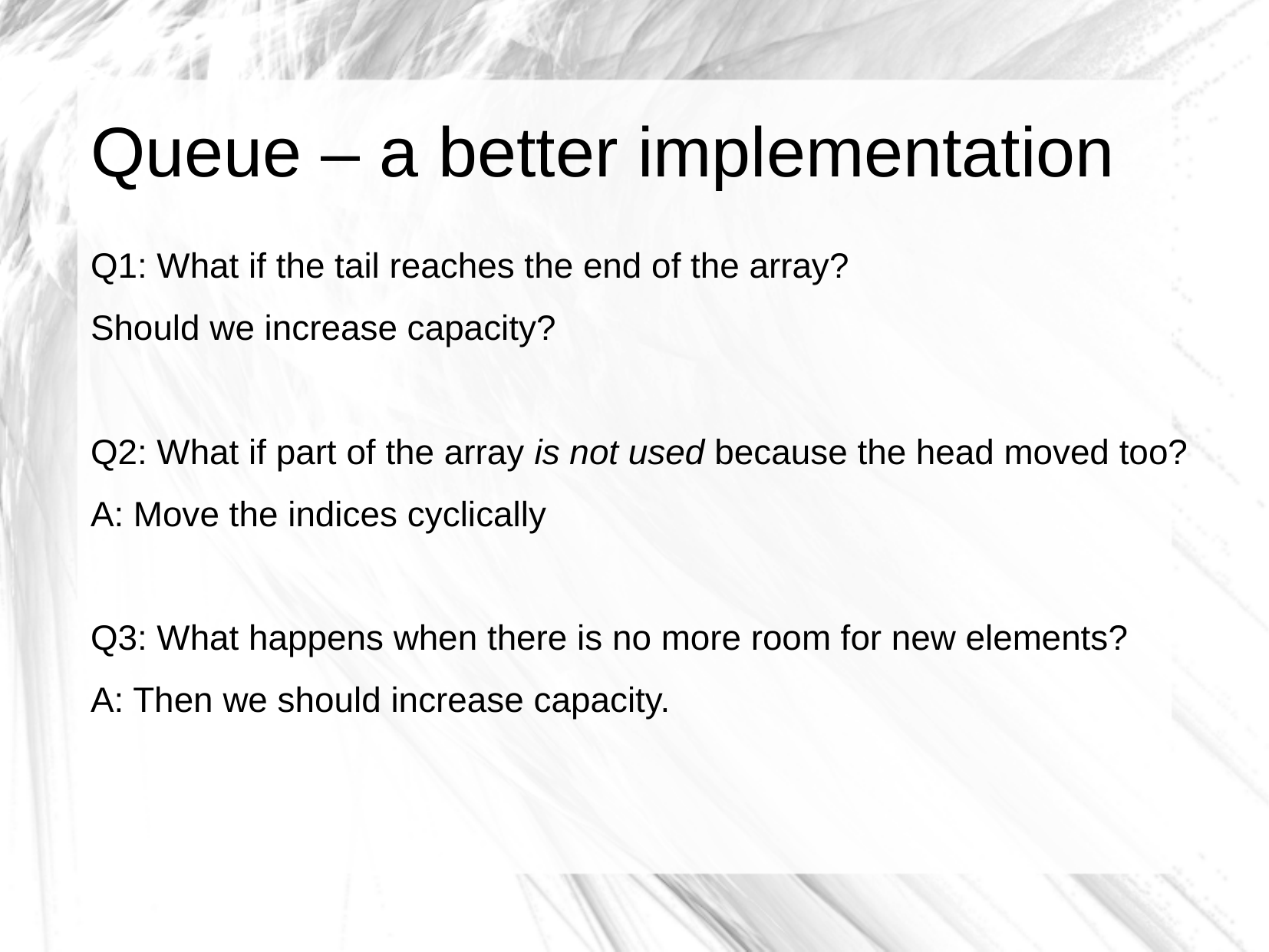

# Queue – a better implementation
Q1: What if the tail reaches the end of the array?
Should we increase capacity?

Q2: What if part of the array is not used because the head moved too?
A: Move the indices cyclically

Q3: What happens when there is no more room for new elements?
A: Then we should increase capacity.